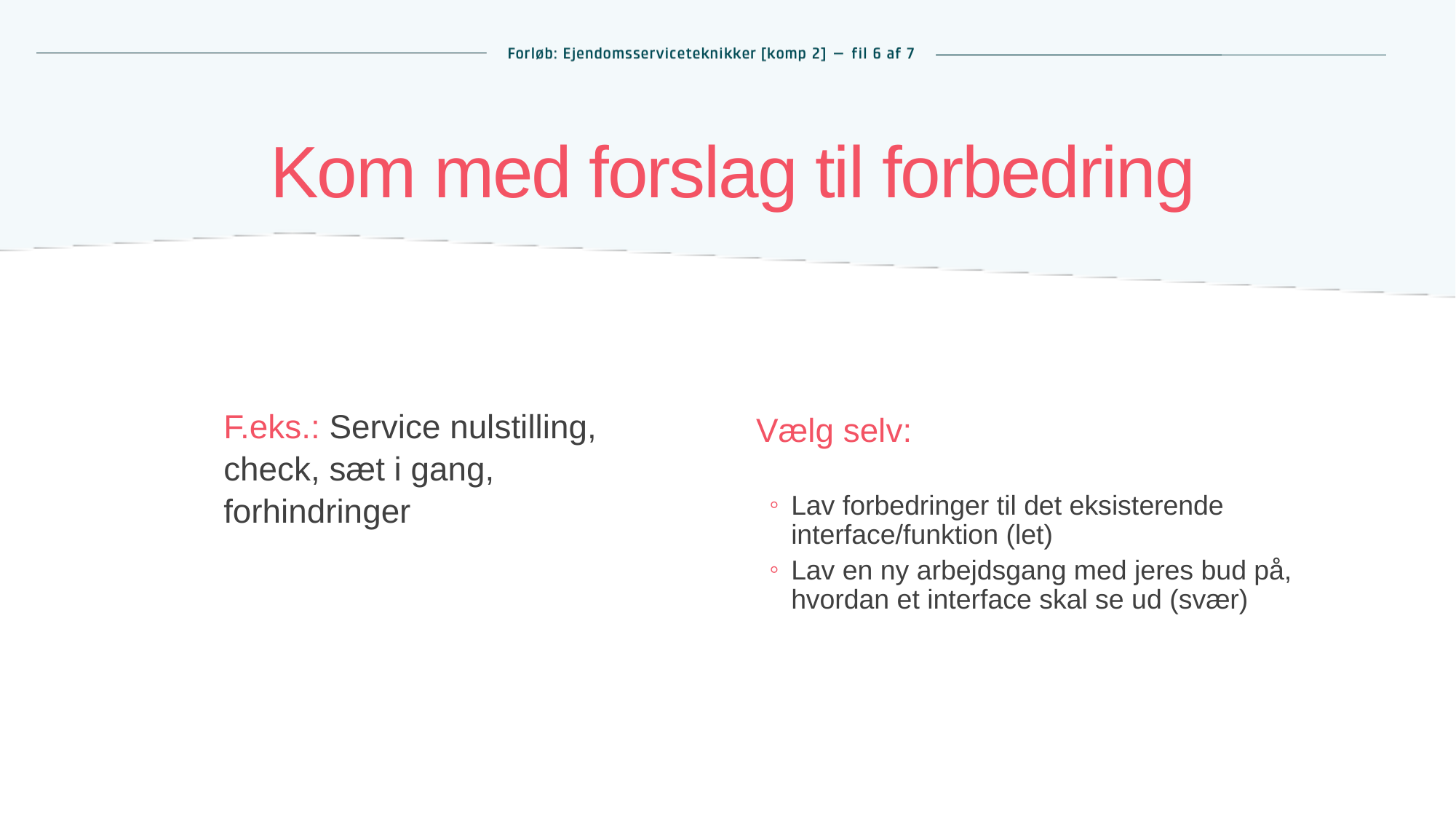

Kom med forslag til forbedring

Vælg selv:
Lav forbedringer til det eksisterende
interface/funktion (let)
Lav en ny arbejdsgang med jeres bud på, hvordan et interface skal se ud (svær)

F.eks.: Service nulstilling,
check, sæt i gang,
forhindringer
3